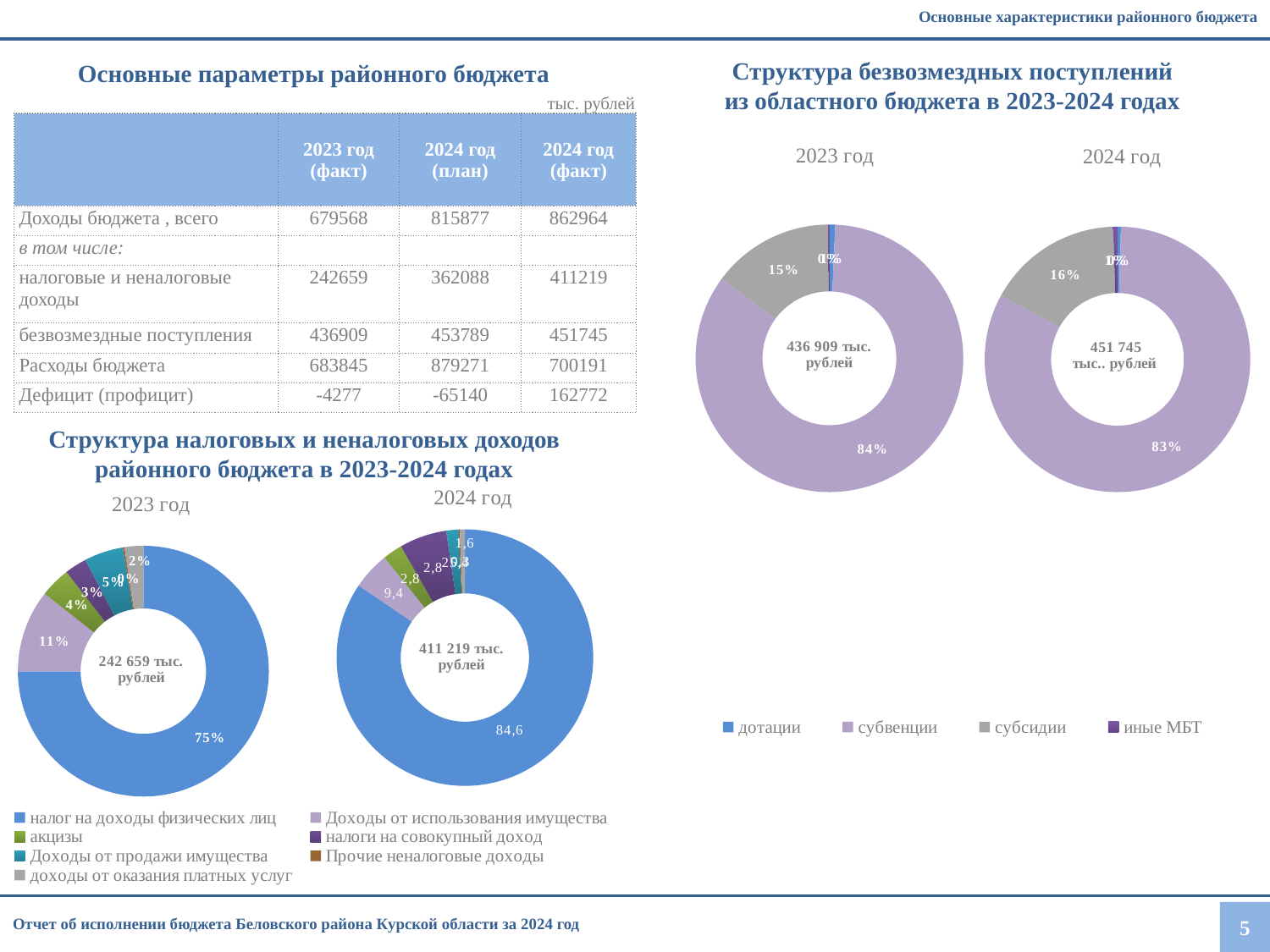

Основные характеристики районного бюджета
# Основные параметры районного бюджета
Структура безвозмездных поступлений
из областного бюджета в 2023-2024 годах
|  |  |  | тыс. рублей |
| --- | --- | --- | --- |
|  | 2023 год (факт) | 2024 год (план) | 2024 год (факт) |
| Доходы бюджета , всего | 679568 | 815877 | 862964 |
| в том числе: |  |  |  |
| налоговые и неналоговые доходы | 242659 | 362088 | 411219 |
| безвозмездные поступления | 436909 | 453789 | 451745 |
| Расходы бюджета | 683845 | 879271 | 700191 |
| Дефицит (профицит) | -4277 | -65140 | 162772 |

### Chart

| Category | Столбец1 |
|---|---|
| дотации  | 3083.0 |
| субвенции  | 367963.0 |
| субсидии  | 64370.0 |
| иные МБТ  | 610.0 |

### Chart

| Category | Столбец1 |
|---|---|
| дотации  | 1892.0 |
| субвенции  | 374211.0 |
| субсидии - | 74468.0 |
| иные МБТ | 2381.0 |
Структура налоговых и неналоговых доходов
районного бюджета в 2023-2024 годах

### Chart

| Category | Столбец1 |
|---|---|
| налог на доходы физических лиц | 347889.0 |
| Доходы от использования имущества | 19488.0 |
| акцизы | 10191.0 |
| налоги на совокупный доход | 24579.0 |
| Доходы от продажи имущества | 6376.0 |
| Прочие неналоговые доходы | 597.0 |
| доходы от оказания платных услуг | 2621.0 |

### Chart

| Category | Столбец1 |
|---|---|
| налог на доходы физических лиц | 180223.0 |
| Доходы от использования имущества | 25536.0 |
| акцизы | 9435.0 |
| налоги на совокупный доход | 6845.0 |
| Доходы от продажи имущества | 12052.0 |
| Прочие неналоговые доходы | 532.0 |
| доходы от оказания платных услуг | 5783.0 |
Отчет об исполнении бюджета Беловского района Курской области за 2024 год
5